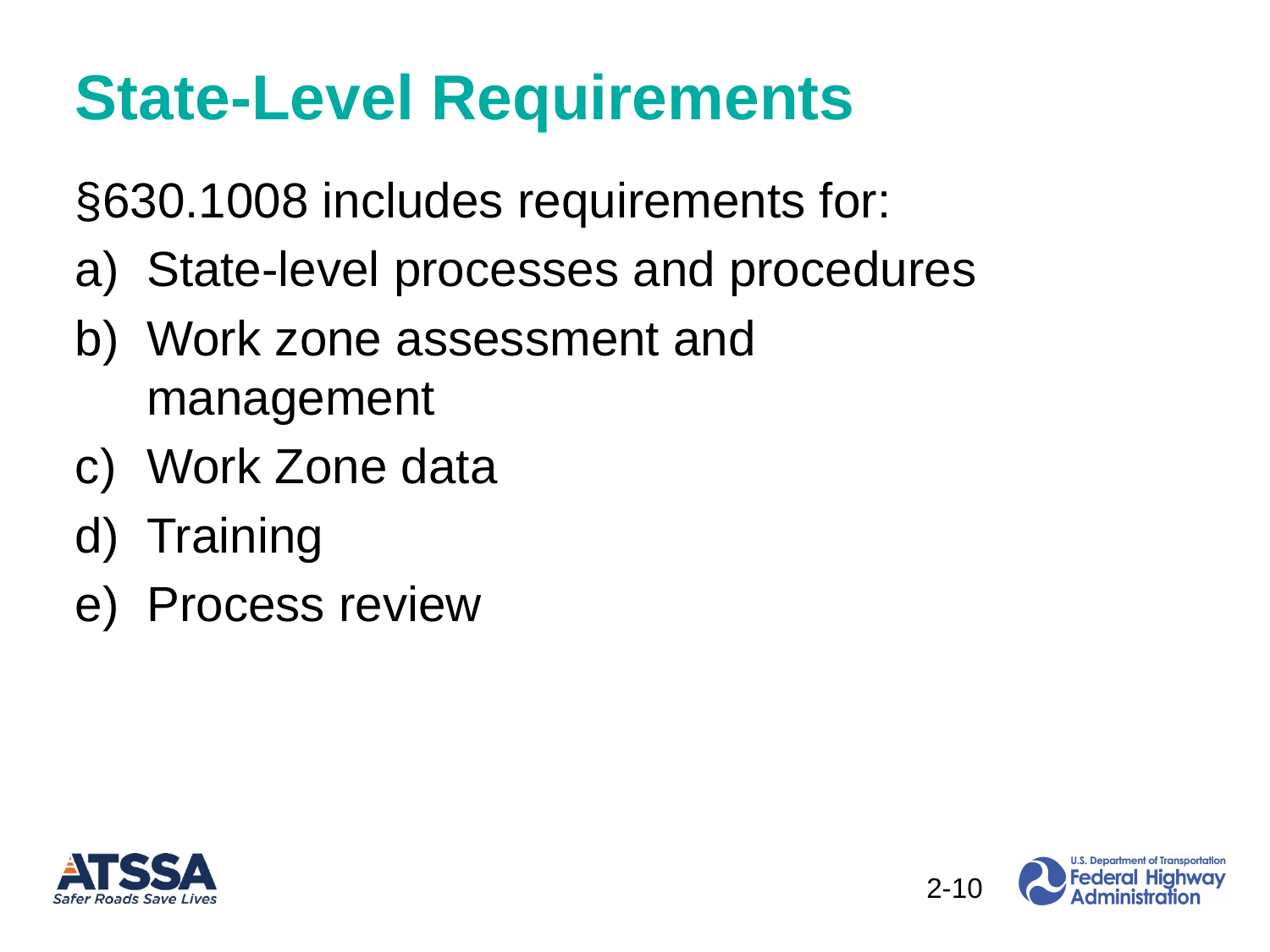

# State-Level Requirements
§630.1008 includes requirements for:
State-level processes and procedures
Work zone assessment and management
Work Zone data
Training
Process review